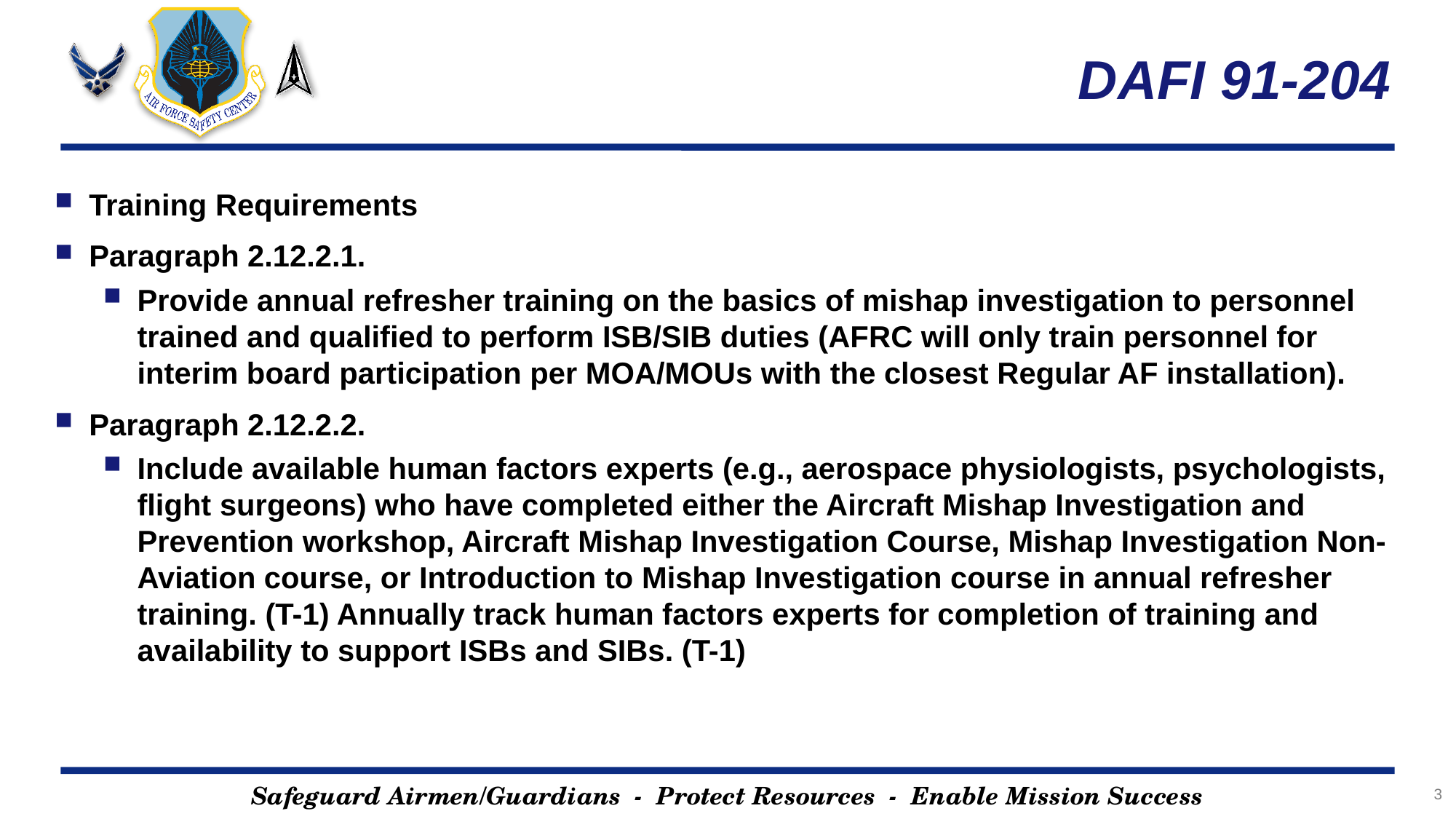

# DAFI 91-204
Training Requirements
Paragraph 2.12.2.1.
Provide annual refresher training on the basics of mishap investigation to personnel trained and qualified to perform ISB/SIB duties (AFRC will only train personnel for interim board participation per MOA/MOUs with the closest Regular AF installation).
Paragraph 2.12.2.2.
Include available human factors experts (e.g., aerospace physiologists, psychologists, flight surgeons) who have completed either the Aircraft Mishap Investigation and Prevention workshop, Aircraft Mishap Investigation Course, Mishap Investigation Non-Aviation course, or Introduction to Mishap Investigation course in annual refresher training. (T-1) Annually track human factors experts for completion of training and availability to support ISBs and SIBs. (T-1)
3